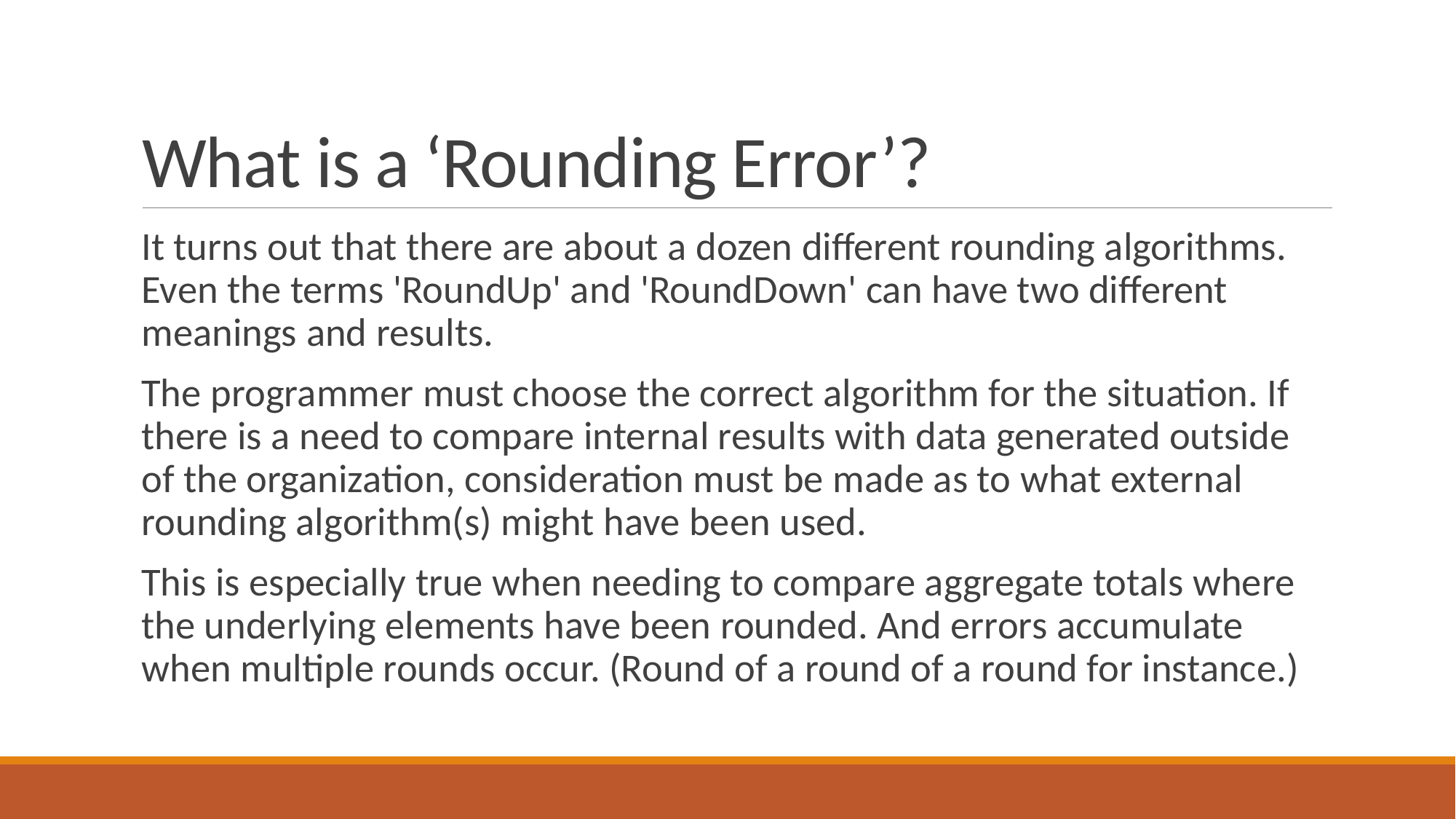

# What is a ‘Rounding Error’?
It turns out that there are about a dozen different rounding algorithms. Even the terms 'RoundUp' and 'RoundDown' can have two different meanings and results.
The programmer must choose the correct algorithm for the situation. If there is a need to compare internal results with data generated outside of the organization, consideration must be made as to what external rounding algorithm(s) might have been used.
This is especially true when needing to compare aggregate totals where the underlying elements have been rounded. And errors accumulate when multiple rounds occur. (Round of a round of a round for instance.)